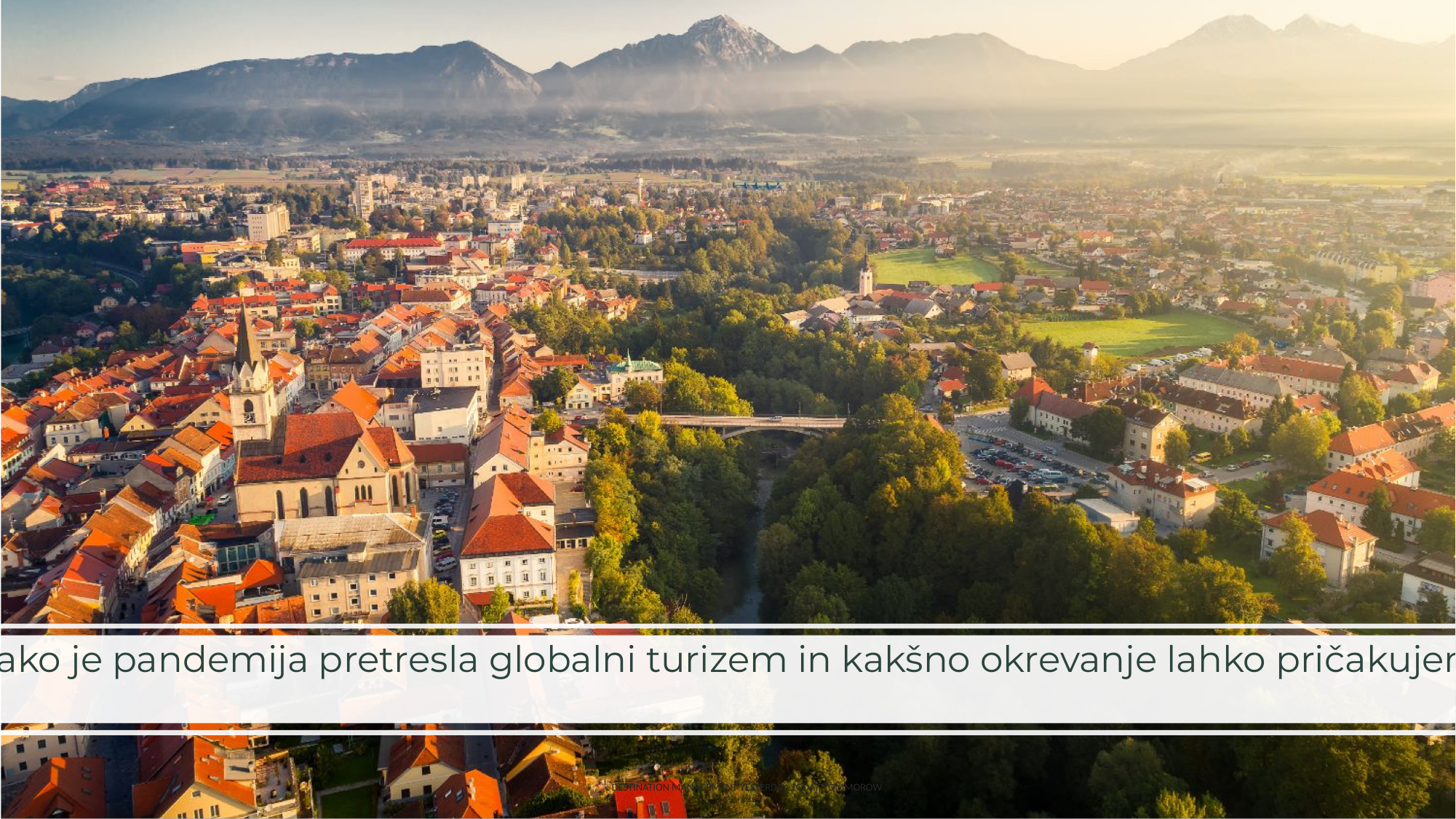

# Ka Kako je pandemija pretresla globalni turizem in kakšno okrevanje lahko pričakujemo? DESTINATION MANAGEMENT YESTERDAY, TODAY, TOMMOROW Lju